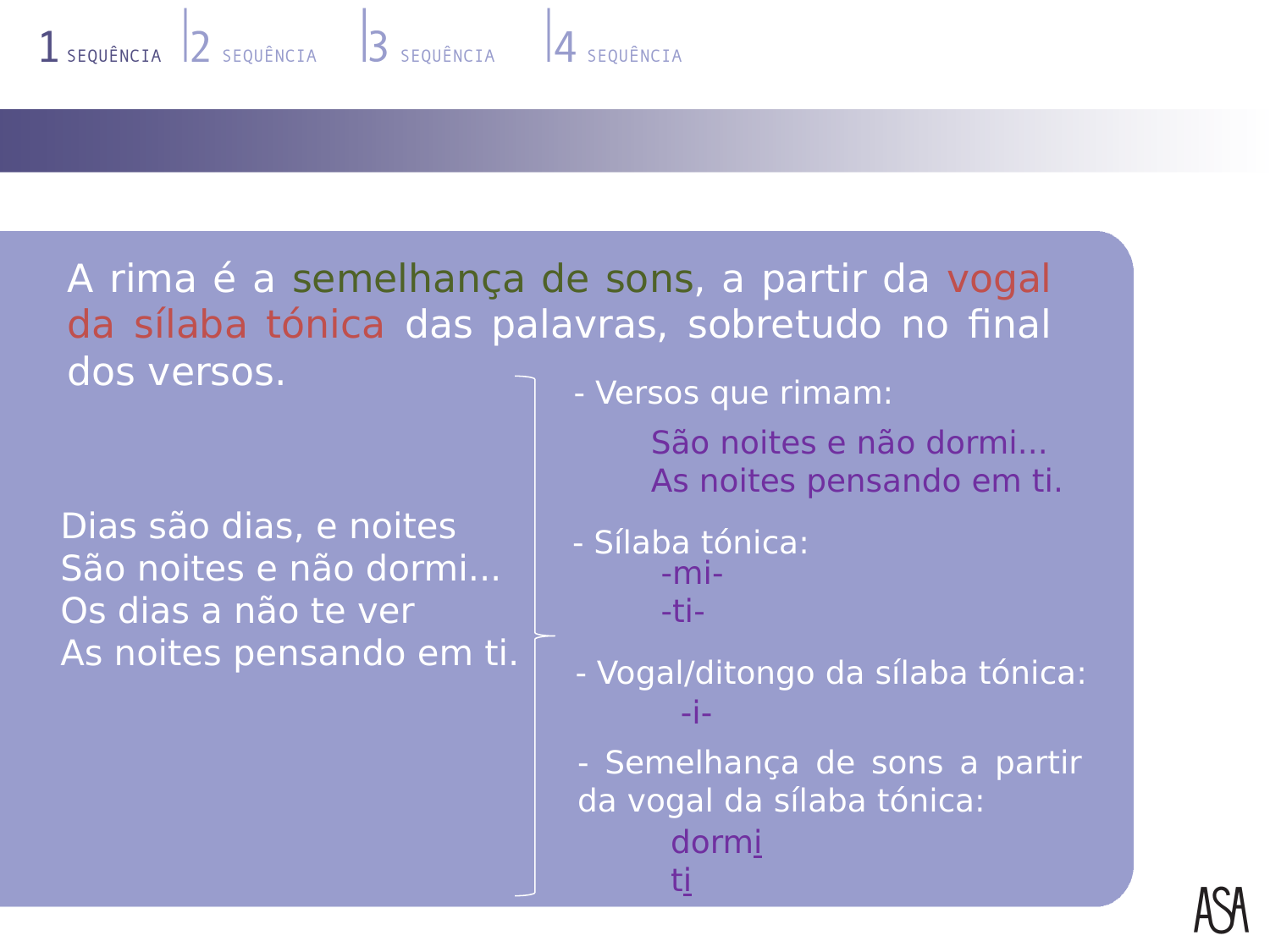

A rima é a semelhança de sons, a partir da vogal da sílaba tónica das palavras, sobretudo no final dos versos.
- Versos que rimam:

São noites e não dormi...
As noites pensando em ti.
Dias são dias, e noites
São noites e não dormi...
Os dias a não te ver
As noites pensando em ti.
- Sílaba tónica:
-mi-
-ti-
- Vogal/ditongo da sílaba tónica:
-i-
- Semelhança de sons a partir da vogal da sílaba tónica:
dormi
ti